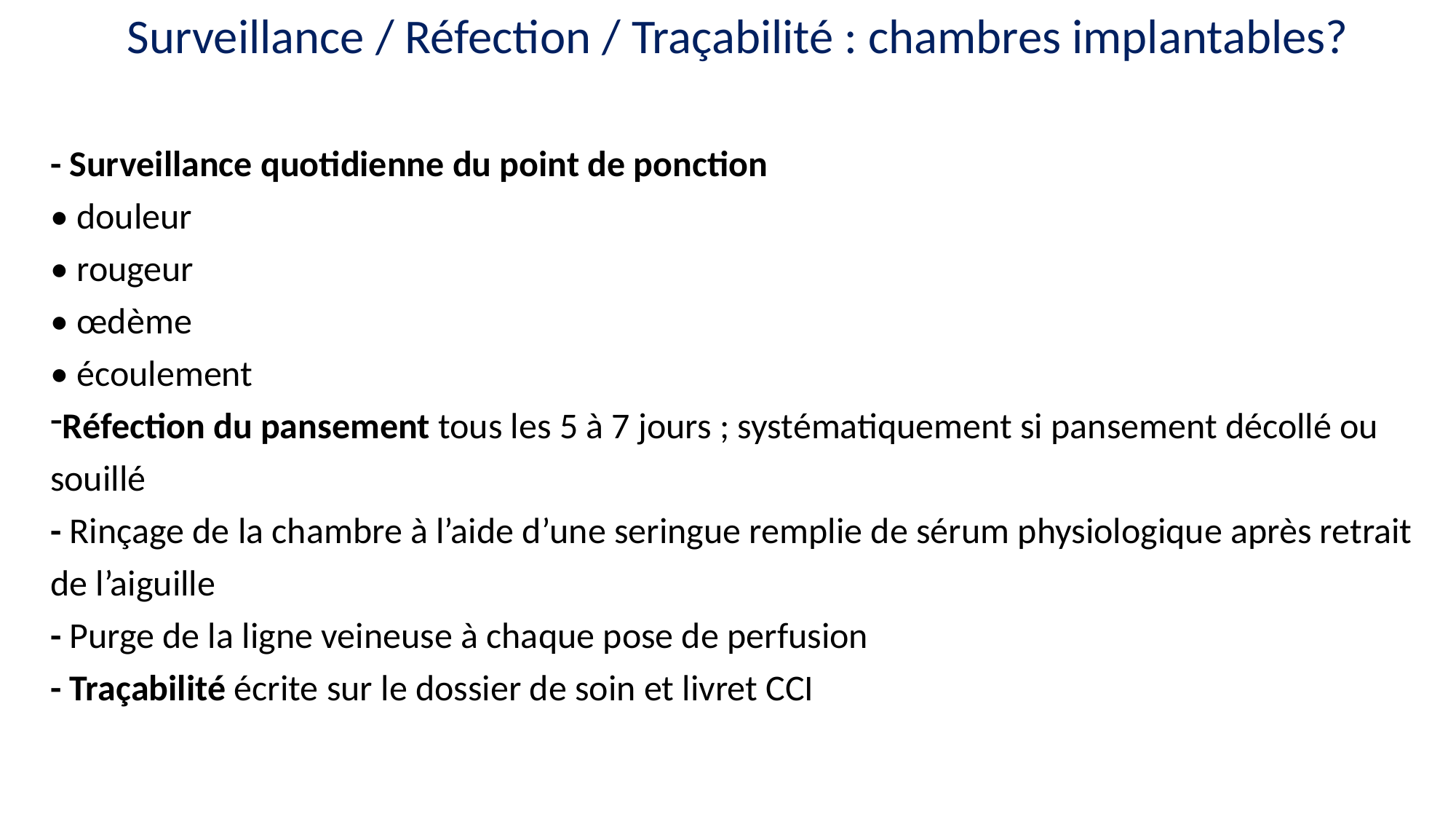

Surveillance / Réfection / Traçabilité : chambres implantables?
- Surveillance quotidienne du point de ponction
• douleur
• rougeur
• œdème
• écoulement
Réfection du pansement tous les 5 à 7 jours ; systématiquement si pansement décollé ou souillé
- Rinçage de la chambre à l’aide d’une seringue remplie de sérum physiologique après retrait de l’aiguille
- Purge de la ligne veineuse à chaque pose de perfusion
- Traçabilité écrite sur le dossier de soin et livret CCI